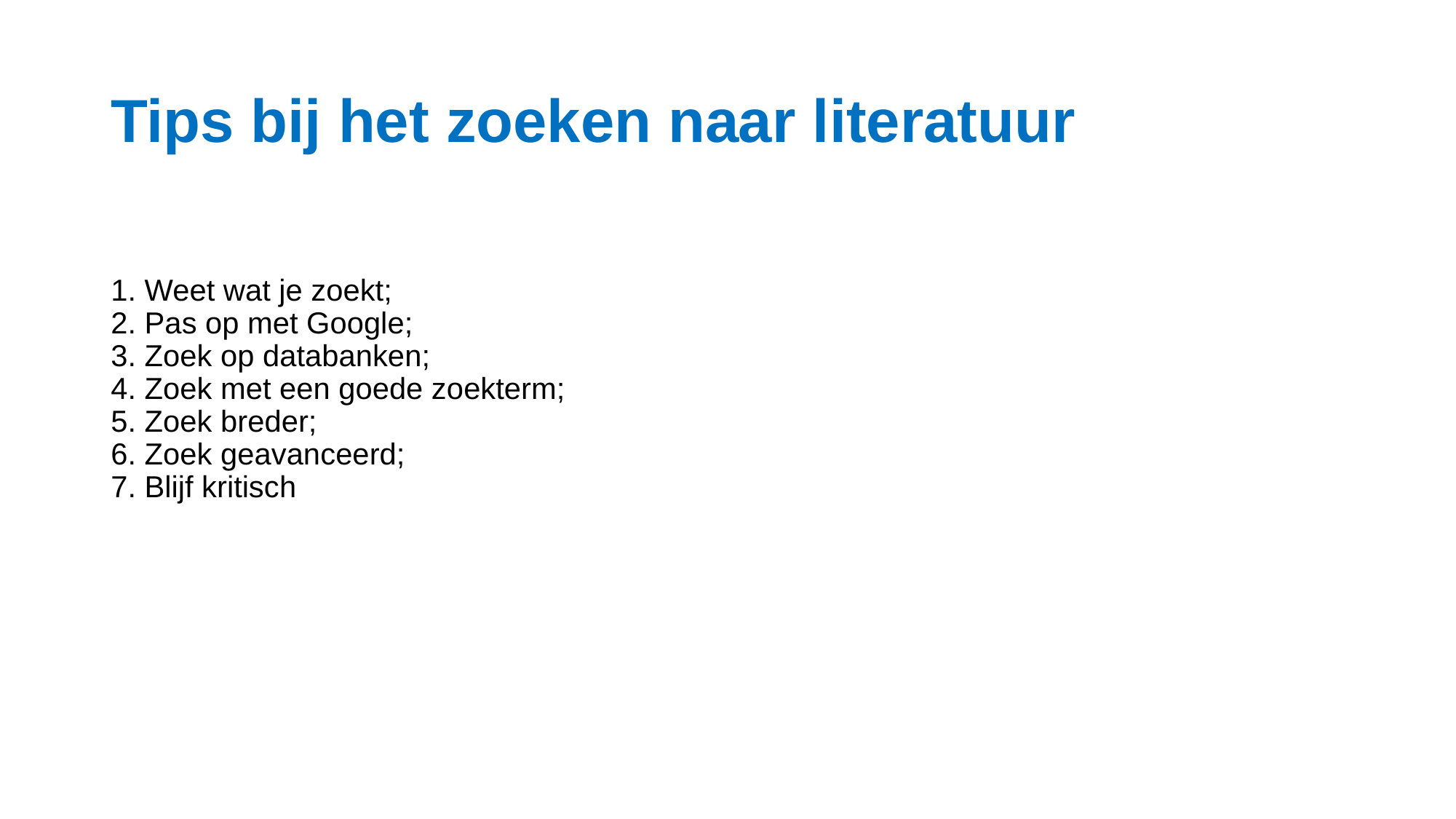

# Tips bij het zoeken naar literatuur

1. Weet wat je zoekt;
2. Pas op met Google;
3. Zoek op databanken;
4. Zoek met een goede zoekterm;
5. Zoek breder;
6. Zoek geavanceerd;
7. Blijf kritisch